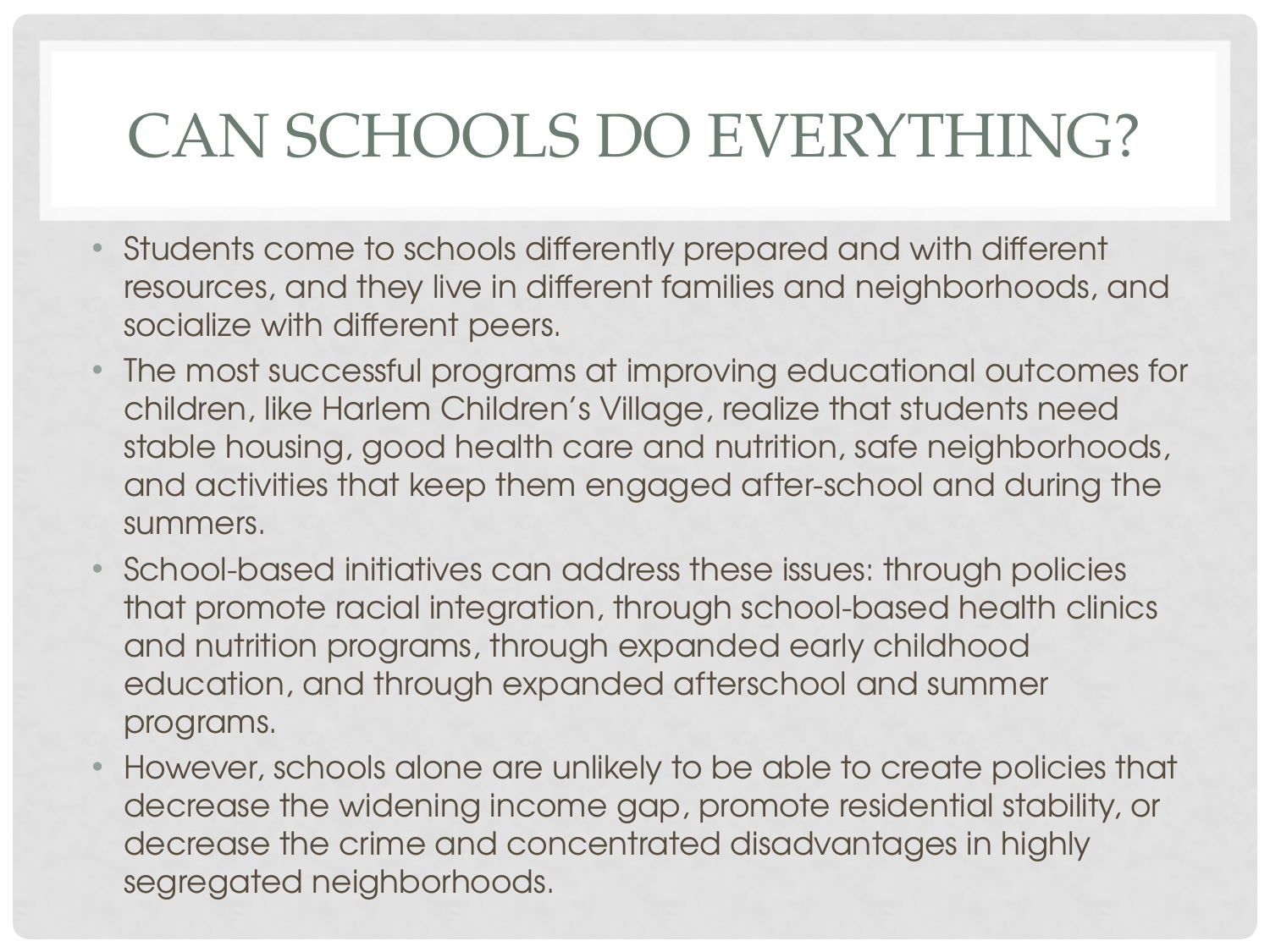

# CAN SCHOOLS DO EVERYTHING?
Students come to schools differently prepared and with different resources, and they live in different families and neighborhoods, and socialize with different peers.
The most successful programs at improving educational outcomes for children, like Harlem Children’s Village, realize that students need stable housing, good health care and nutrition, safe neighborhoods, and activities that keep them engaged after-school and during the summers.
School-based initiatives can address these issues: through policies that promote racial integration, through school-based health clinics and nutrition programs, through expanded early childhood education, and through expanded afterschool and summer programs.
However, schools alone are unlikely to be able to create policies that decrease the widening income gap, promote residential stability, or decrease the crime and concentrated disadvantages in highly segregated neighborhoods.